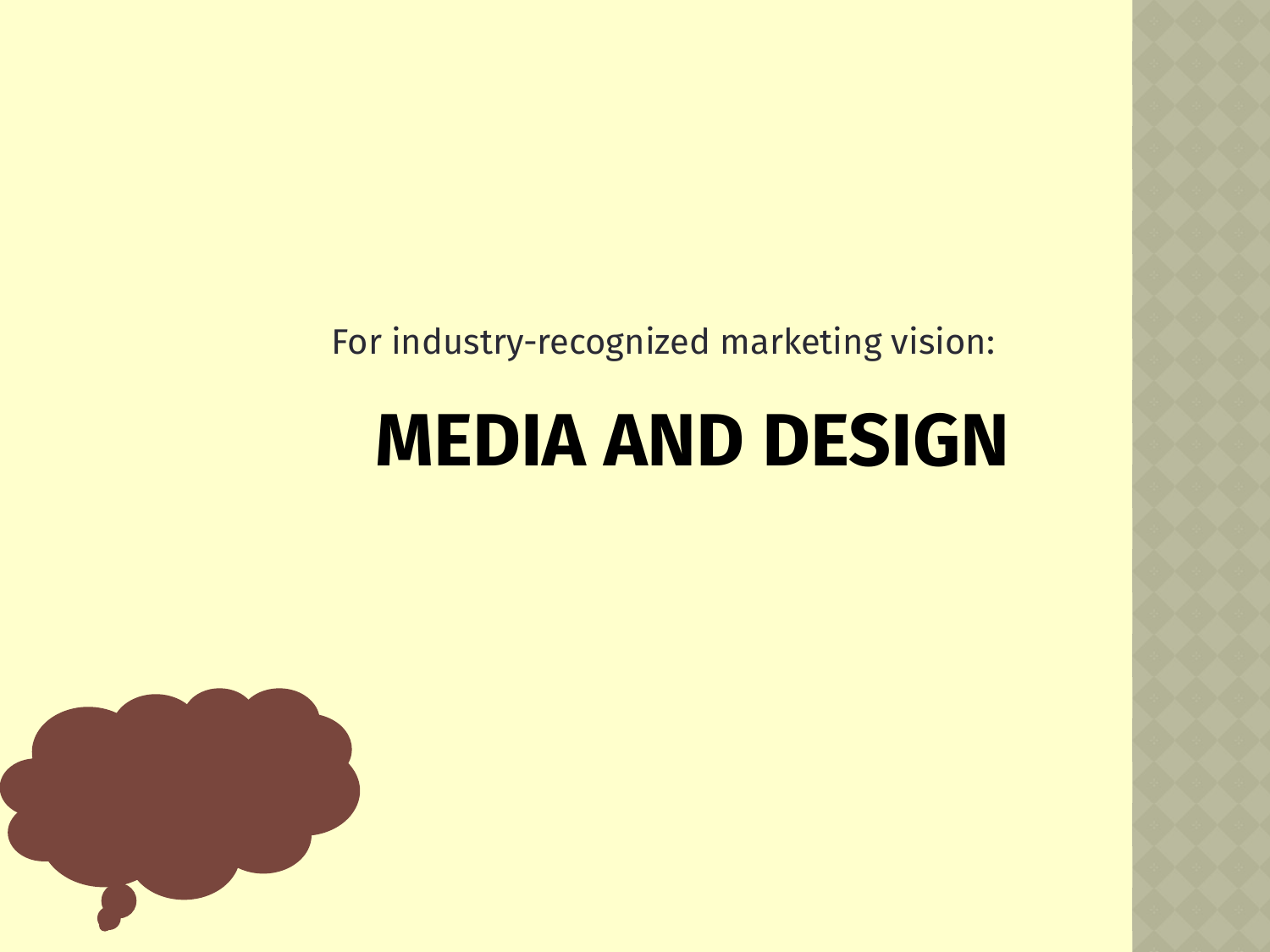

For industry-recognized marketing vision:
# Media and design